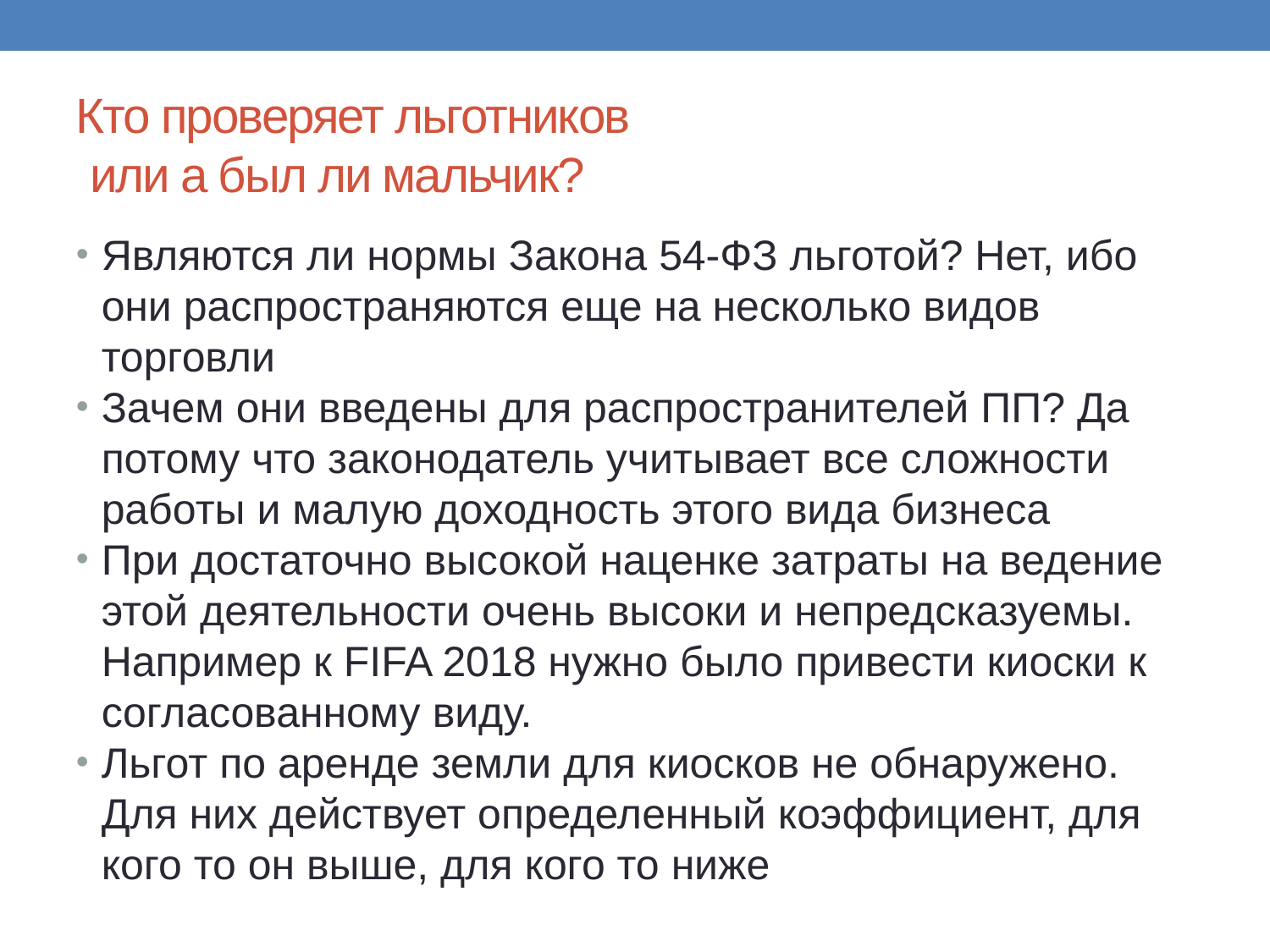

Кто проверяет льготников
 или а был ли мальчик?
Являются ли нормы Закона 54-ФЗ льготой? Нет, ибо они распространяются еще на несколько видов торговли
Зачем они введены для распространителей ПП? Да потому что законодатель учитывает все сложности работы и малую доходность этого вида бизнеса
При достаточно высокой наценке затраты на ведение этой деятельности очень высоки и непредсказуемы. Например к FIFA 2018 нужно было привести киоски к согласованному виду.
Льгот по аренде земли для киосков не обнаружено. Для них действует определенный коэффициент, для кого то он выше, для кого то ниже